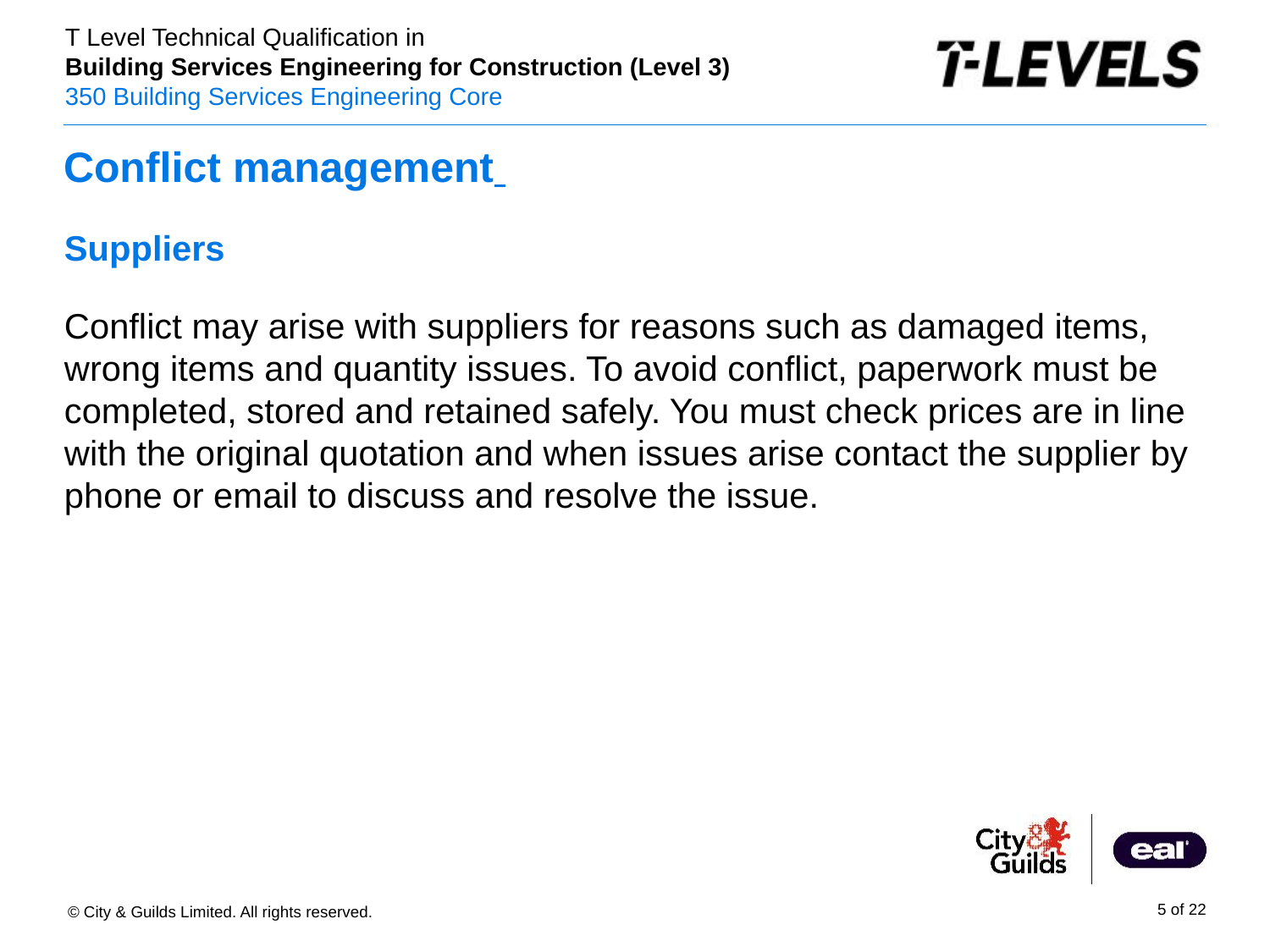

# Conflict management
Suppliers
Conflict may arise with suppliers for reasons such as damaged items, wrong items and quantity issues. To avoid conflict, paperwork must be completed, stored and retained safely. You must check prices are in line with the original quotation and when issues arise contact the supplier by phone or email to discuss and resolve the issue.